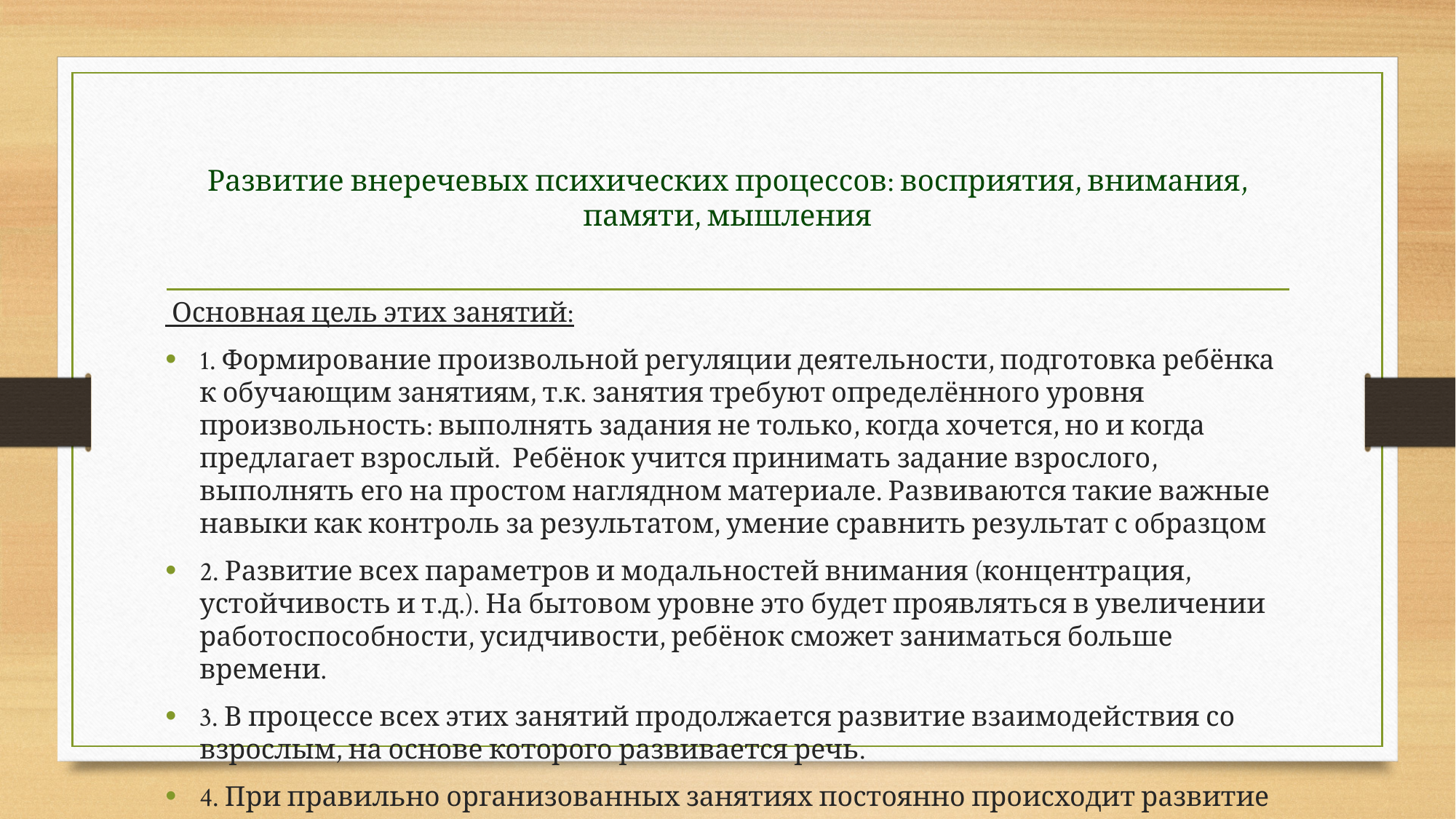

# Развитие внеречевых психических процессов: восприятия, внимания, памяти, мышления
 Основная цель этих занятий:
1. Формирование произвольной регуляции деятельности, подготовка ребёнка к обучающим занятиям, т.к. занятия требуют определённого уровня произвольность: выполнять задания не только, когда хочется, но и когда предлагает взрослый.  Ребёнок учится принимать задание взрослого, выполнять его на простом наглядном материале. Развиваются такие важные навыки как контроль за результатом, умение сравнить результат с образцом
2. Развитие всех параметров и модальностей внимания (концентрация, устойчивость и т.д.). На бытовом уровне это будет проявляться в увеличении работоспособности, усидчивости, ребёнок сможет заниматься больше времени.
3. В процессе всех этих занятий продолжается развитие взаимодействия со взрослым, на основе которого развивается речь.
4. При правильно организованных занятиях постоянно происходит развитие понимания речи.